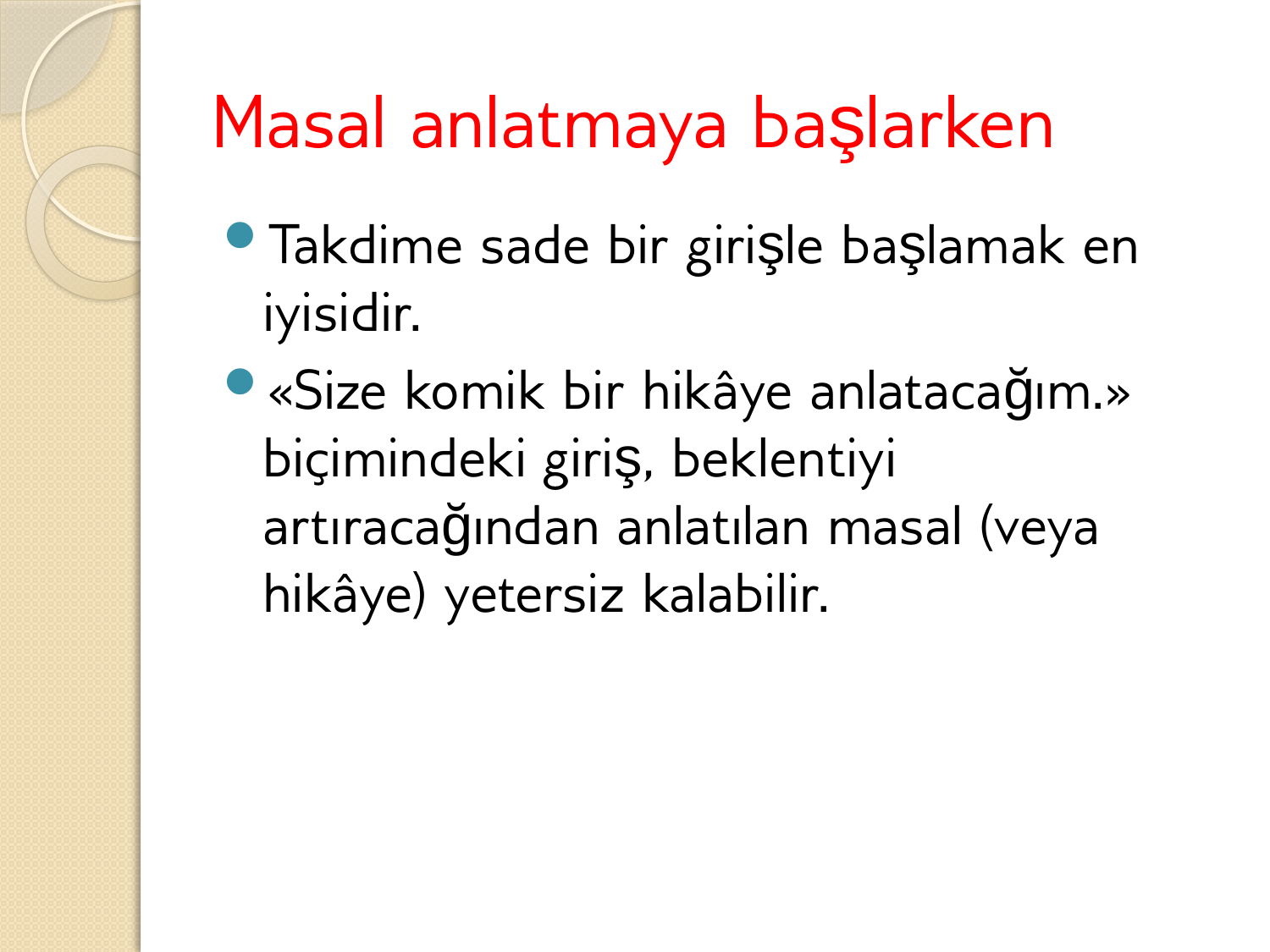

# Masal anlatmaya başlarken
Takdime sade bir girişle başlamak en iyisidir.
«Size komik bir hikâye anlatacağım.» biçimindeki giriş, beklentiyi artıracağından anlatılan masal (veya hikâye) yetersiz kalabilir.